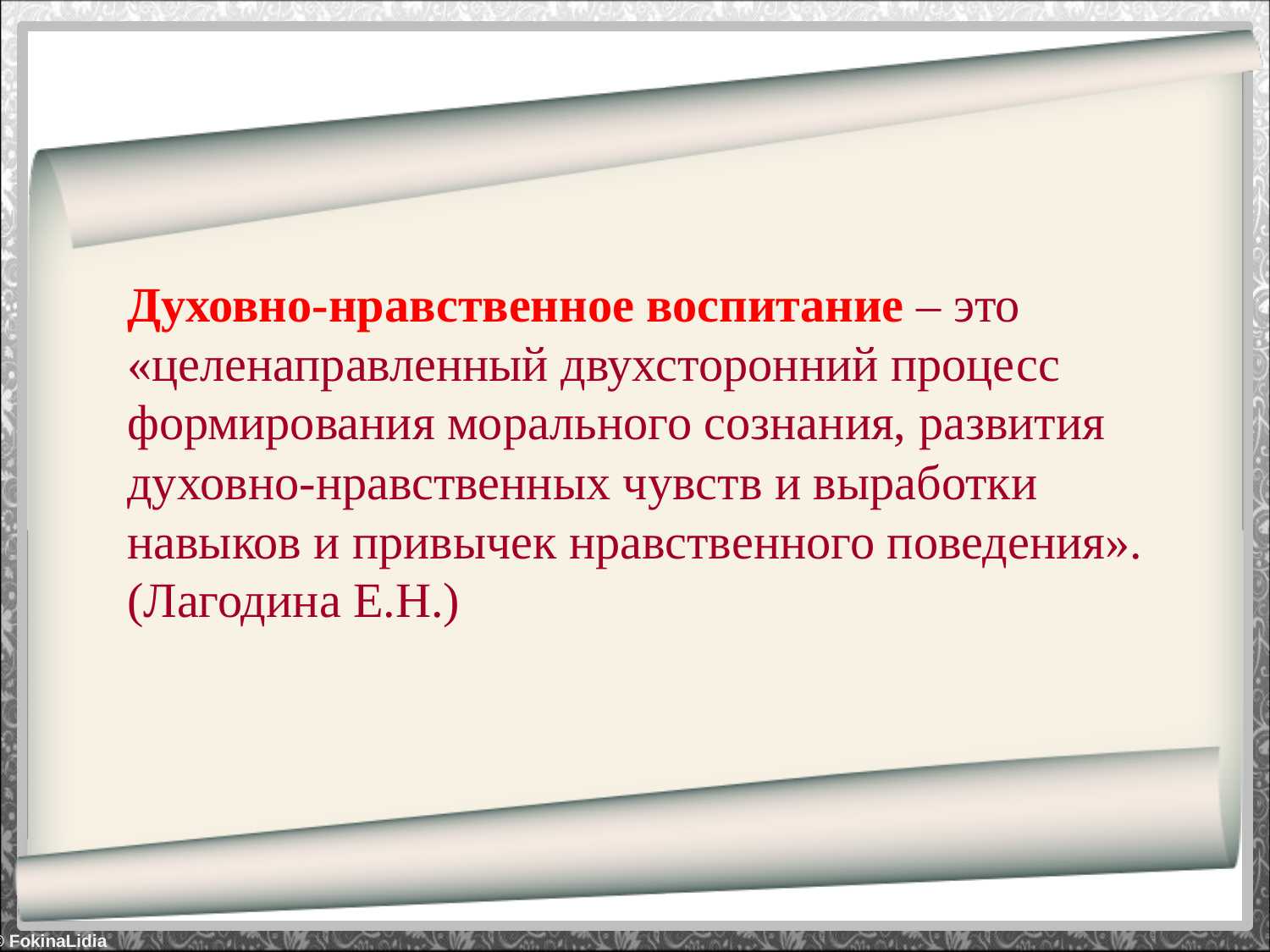

Духовно-нравственное воспитание – это  «целенаправленный двухсторонний процесс формирования морального сознания, развития духовно-нравственных чувств и выработки навыков и привычек нравственного поведения». (Лагодина Е.Н.)